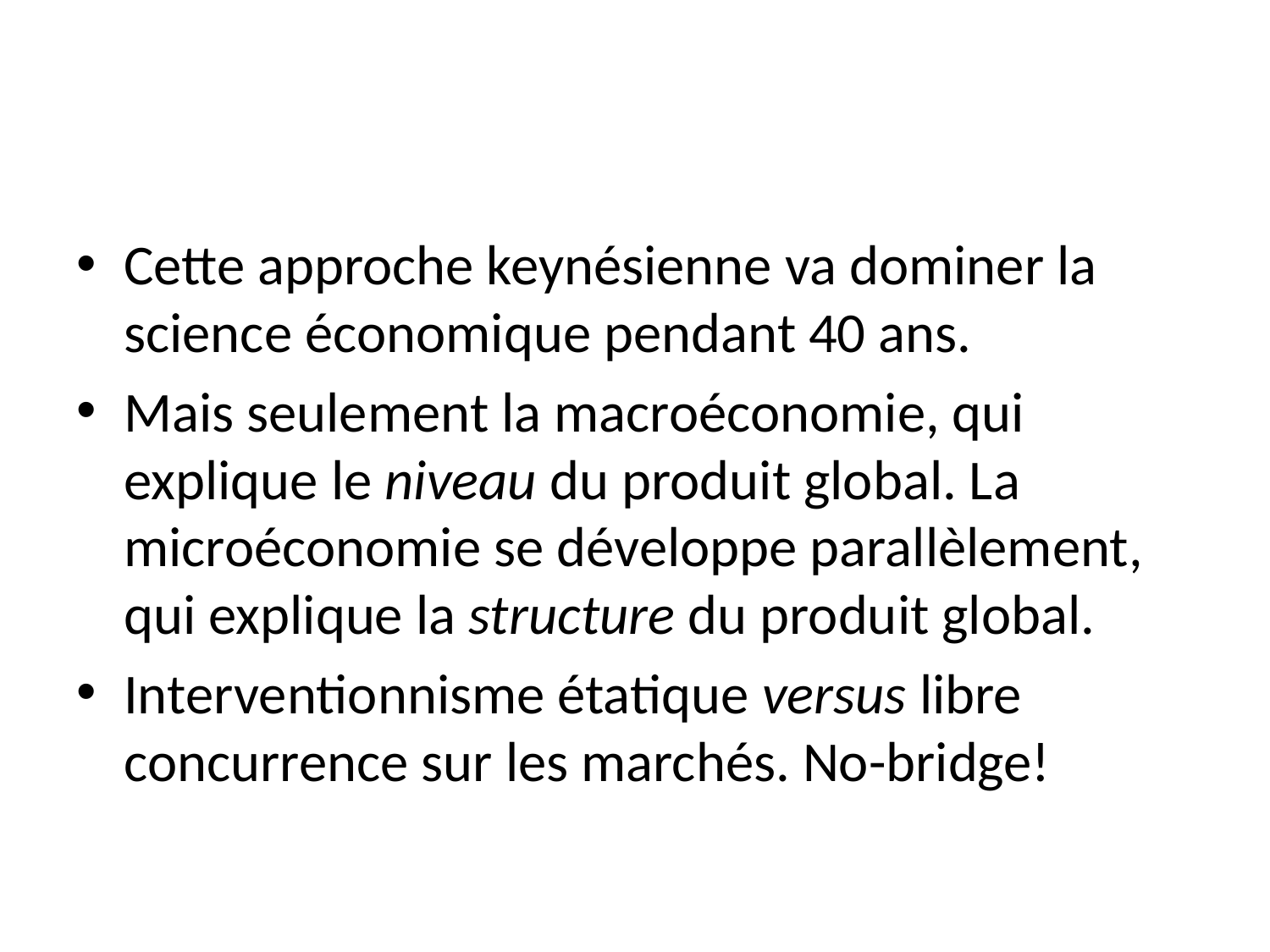

#
Cette approche keynésienne va dominer la science économique pendant 40 ans.
Mais seulement la macroéconomie, qui explique le niveau du produit global. La microéconomie se développe parallèlement, qui explique la structure du produit global.
Interventionnisme étatique versus libre concurrence sur les marchés. No-bridge!